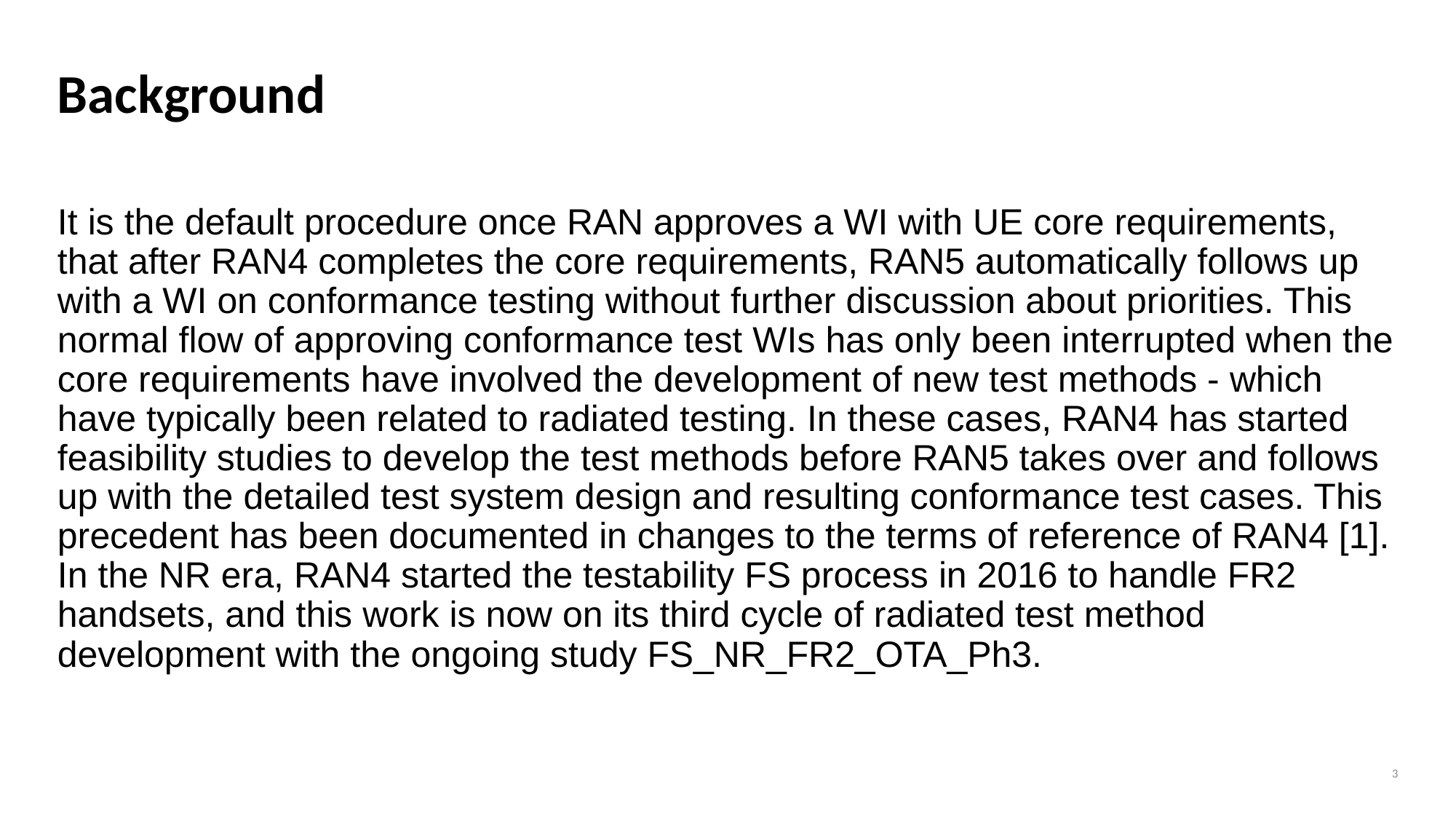

# Background
It is the default procedure once RAN approves a WI with UE core requirements, that after RAN4 completes the core requirements, RAN5 automatically follows up with a WI on conformance testing without further discussion about priorities. This normal flow of approving conformance test WIs has only been interrupted when the core requirements have involved the development of new test methods - which have typically been related to radiated testing. In these cases, RAN4 has started feasibility studies to develop the test methods before RAN5 takes over and follows up with the detailed test system design and resulting conformance test cases. This precedent has been documented in changes to the terms of reference of RAN4 [1]. In the NR era, RAN4 started the testability FS process in 2016 to handle FR2 handsets, and this work is now on its third cycle of radiated test method development with the ongoing study FS_NR_FR2_OTA_Ph3.

3